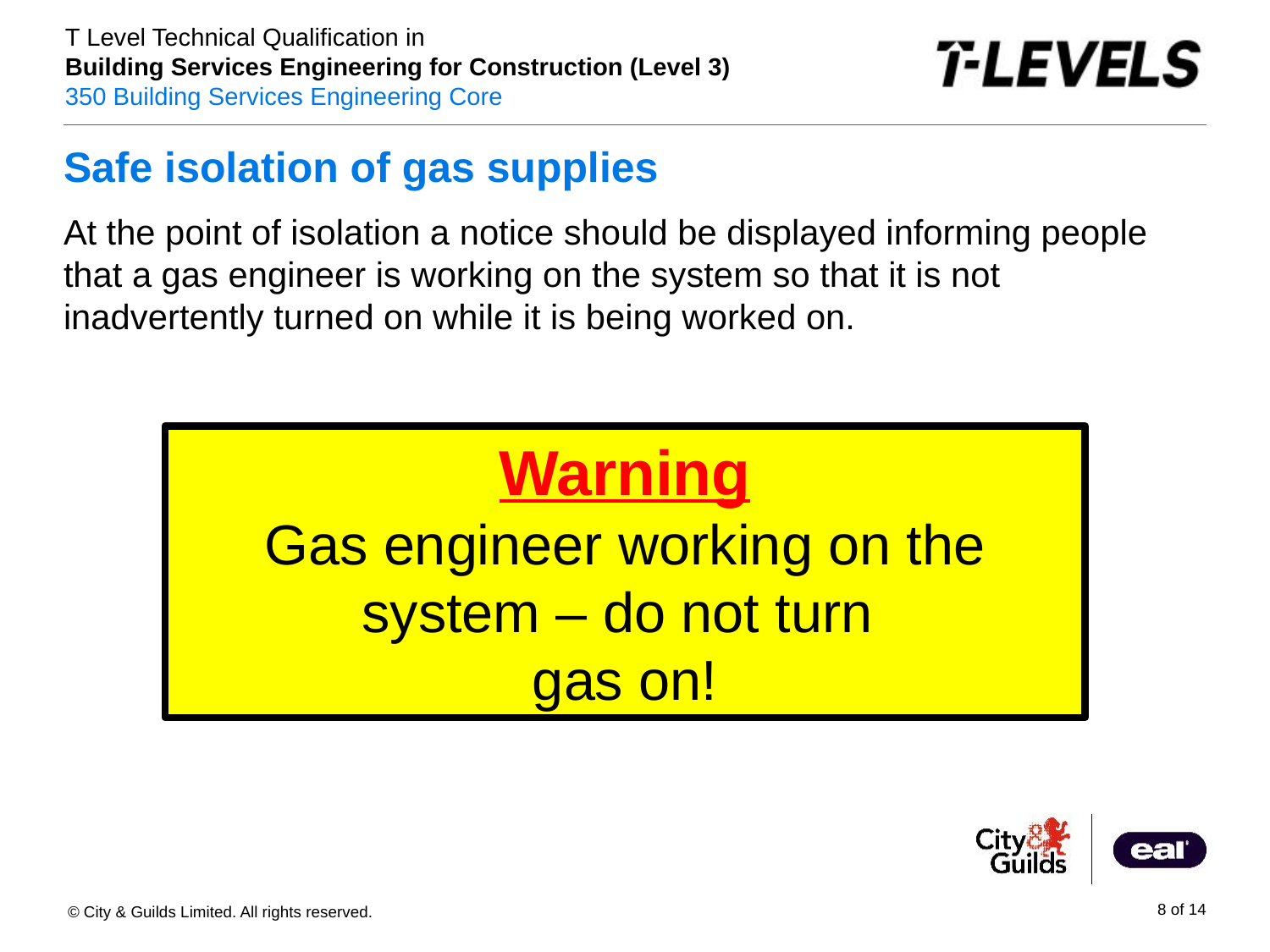

# Safe isolation of gas supplies
At the point of isolation a notice should be displayed informing people that a gas engineer is working on the system so that it is not inadvertently turned on while it is being worked on.

Warning
Gas engineer working on the system – do not turn
gas on!